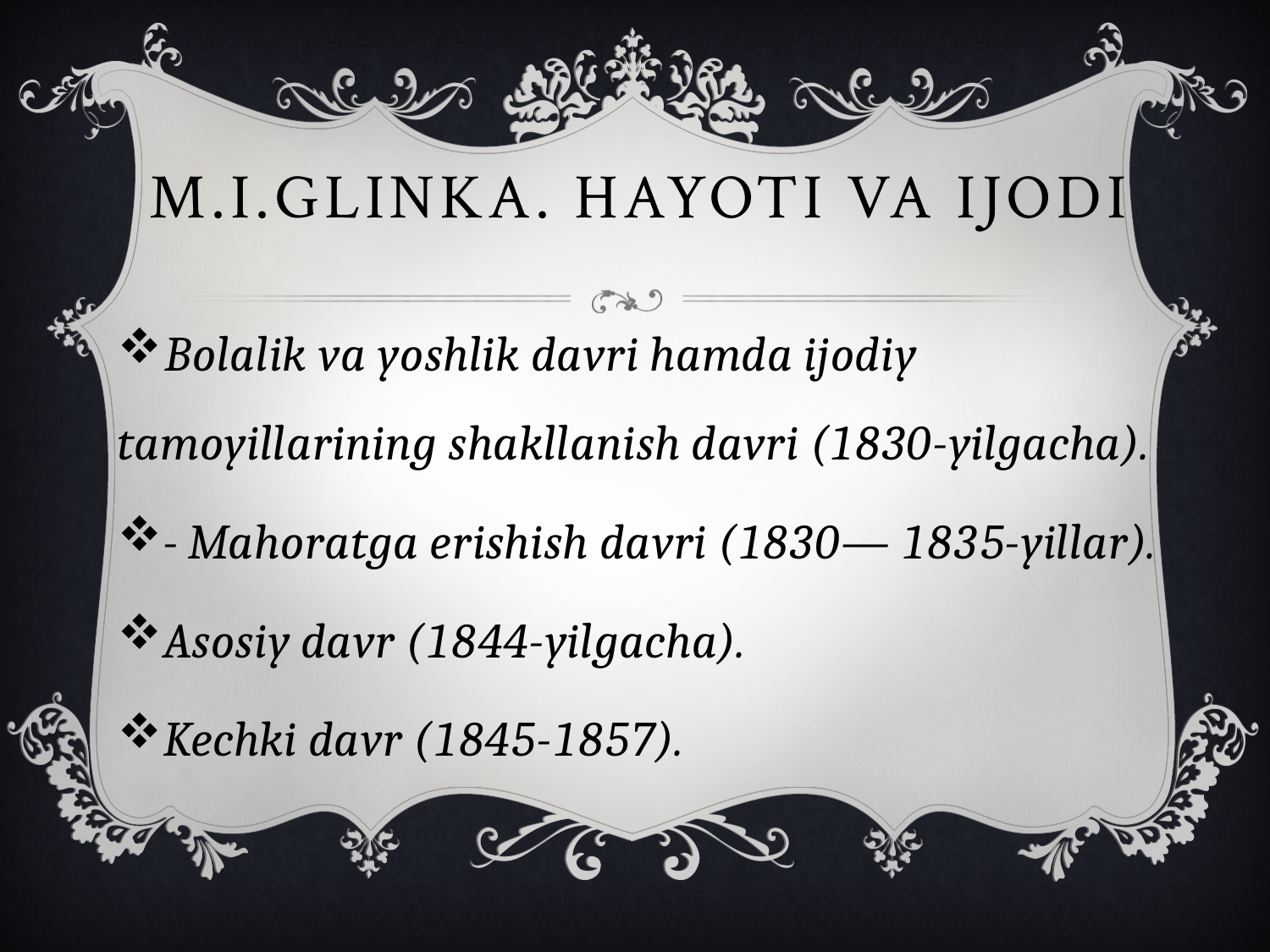

# M.I.Glinka. Hayoti va ijodi
Bolalik va yoshlik davri hamda ijodiy tamoyillarining shakllanish davri (1830-yilgacha).
- Mahoratga erishish davri (1830— 1835-yillar).
Asosiy davr (1844-yilgacha).
Kechki davr (1845-1857).